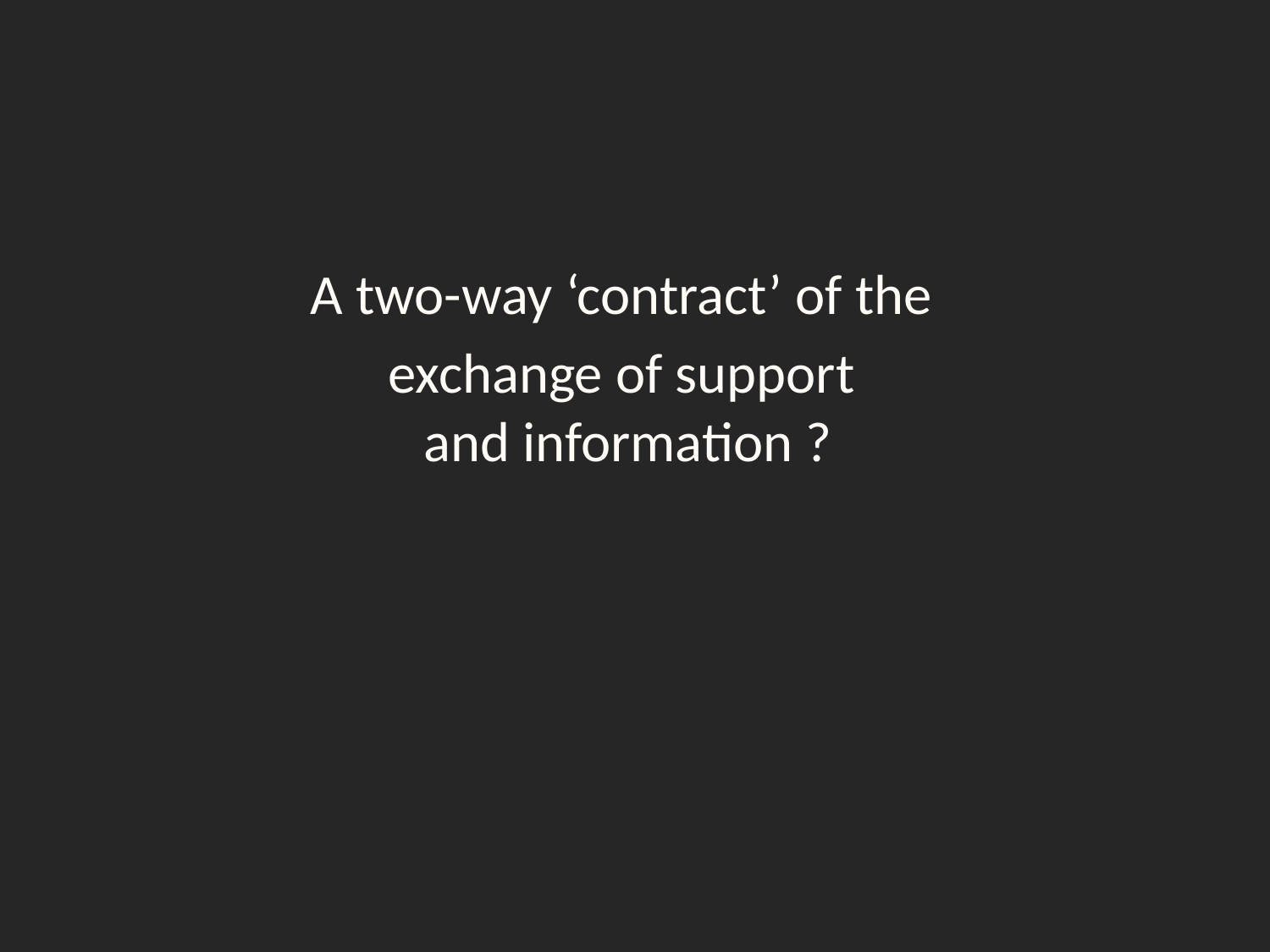

A two-way ‘contract’ of the
exchange of support
and information ?